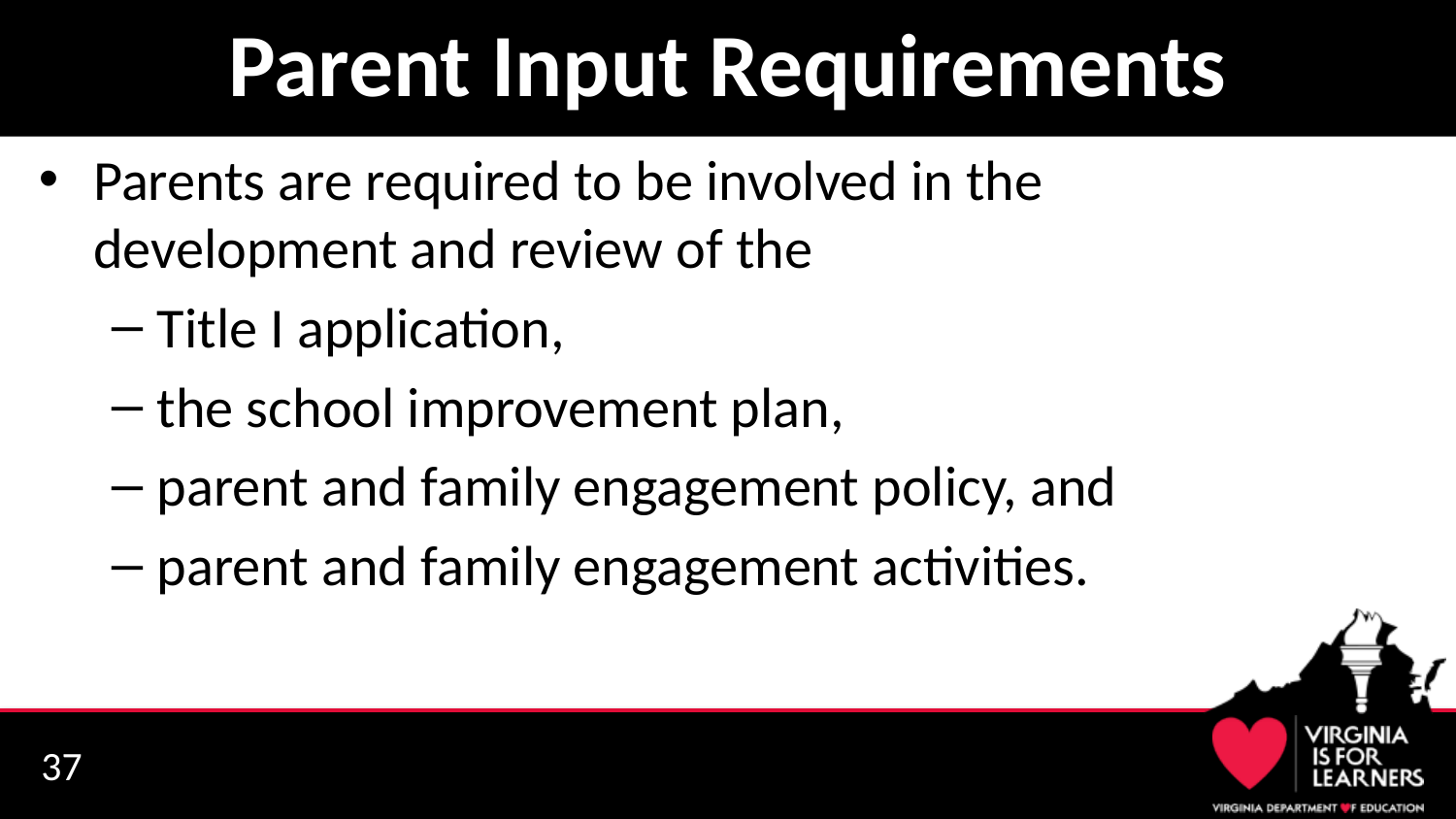

# Parent Input Requirements
Parents are required to be involved in the development and review of the
Title I application,
the school improvement plan,
parent and family engagement policy, and
parent and family engagement activities.